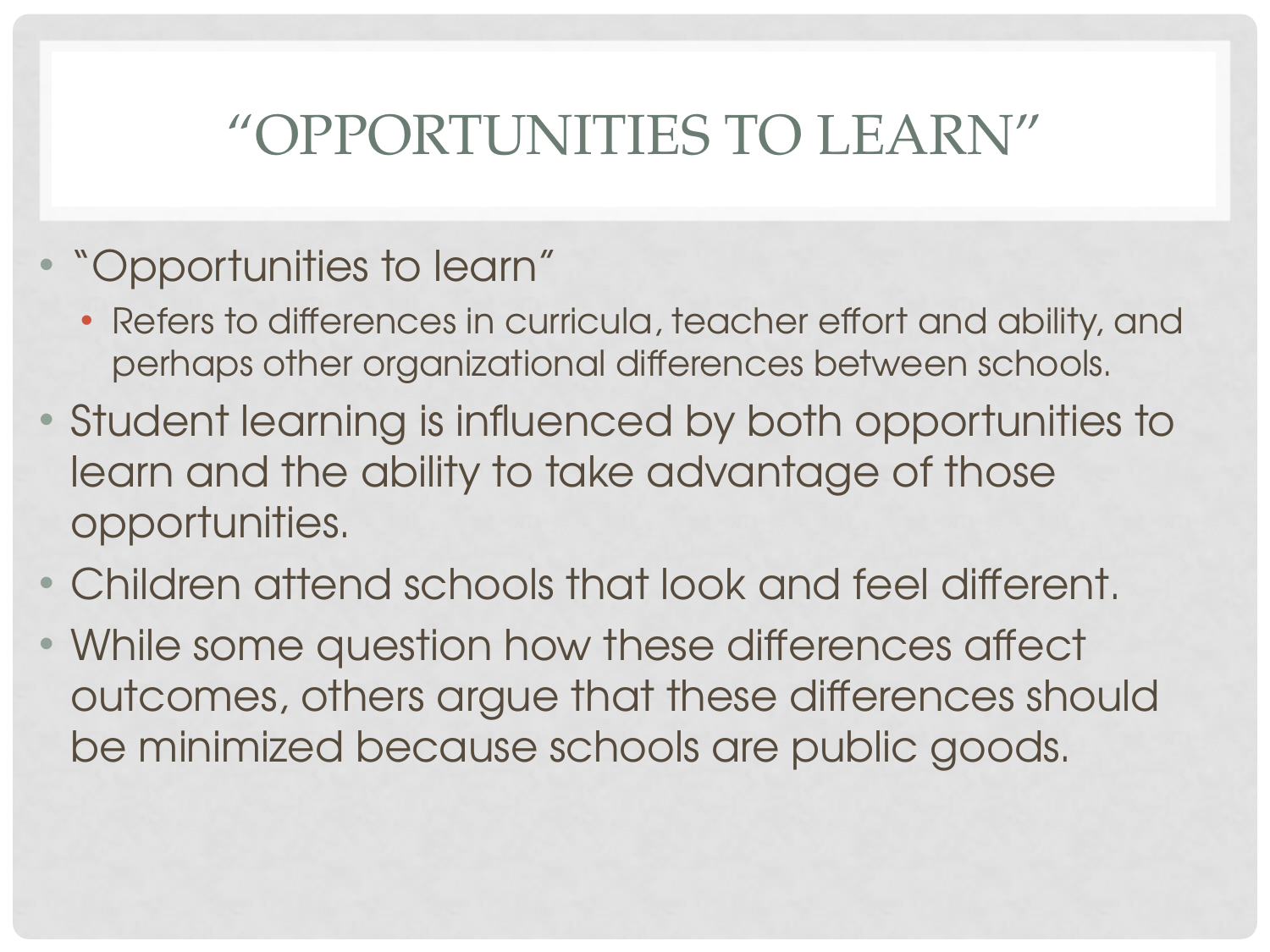

# “OPPORTUNITIES TO LEARN”
“Opportunities to learn”
Refers to differences in curricula, teacher effort and ability, and perhaps other organizational differences between schools.
Student learning is influenced by both opportunities to learn and the ability to take advantage of those opportunities.
Children attend schools that look and feel different.
While some question how these differences affect outcomes, others argue that these differences should be minimized because schools are public goods.